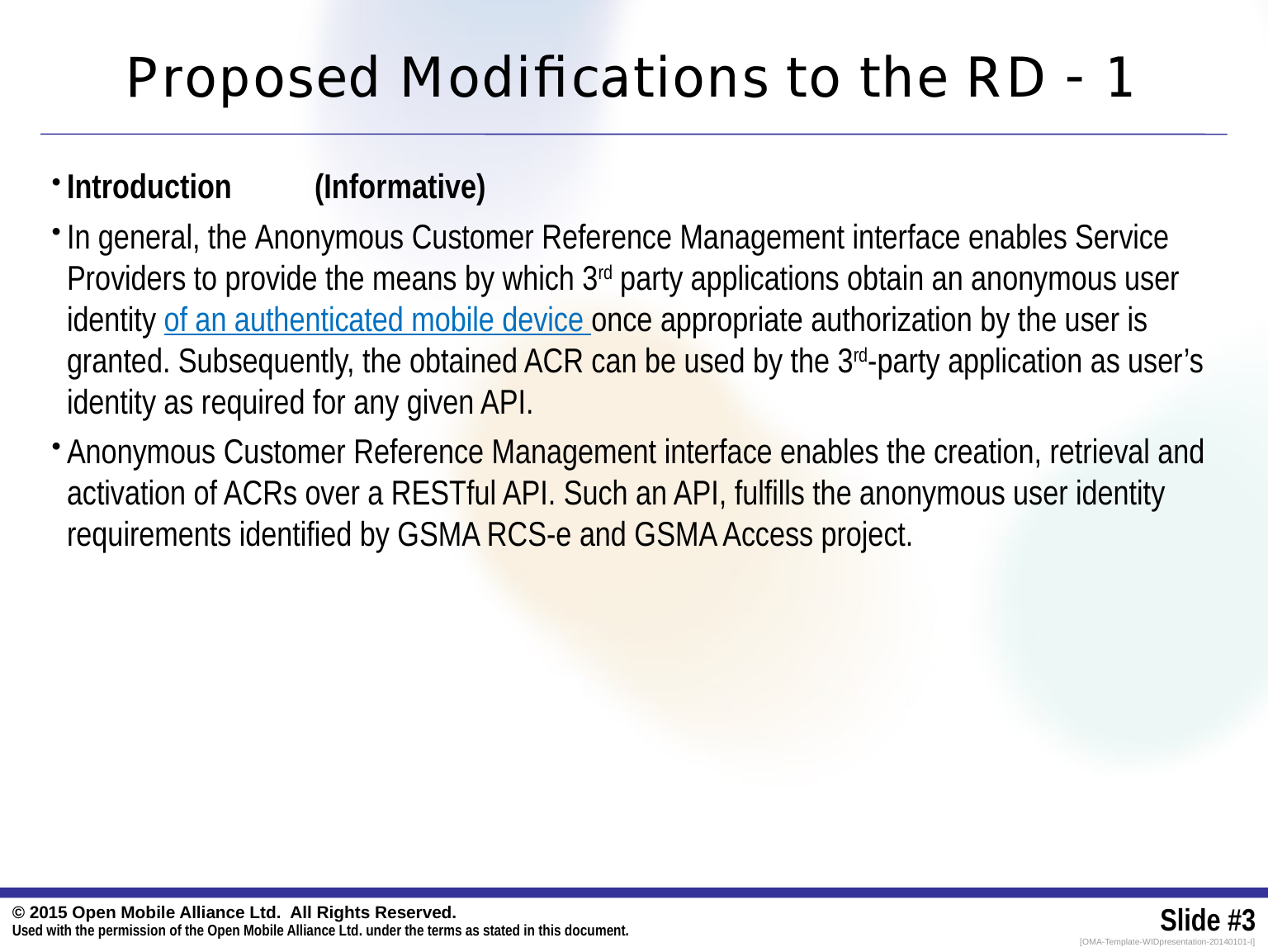

# Proposed Modifications to the RD - 1
Introduction	(Informative)
In general, the Anonymous Customer Reference Management interface enables Service Providers to provide the means by which 3rd party applications obtain an anonymous user identity of an authenticated mobile device once appropriate authorization by the user is granted. Subsequently, the obtained ACR can be used by the 3rd-party application as user’s identity as required for any given API.
Anonymous Customer Reference Management interface enables the creation, retrieval and activation of ACRs over a RESTful API. Such an API, fulfills the anonymous user identity requirements identified by GSMA RCS-e and GSMA Access project.